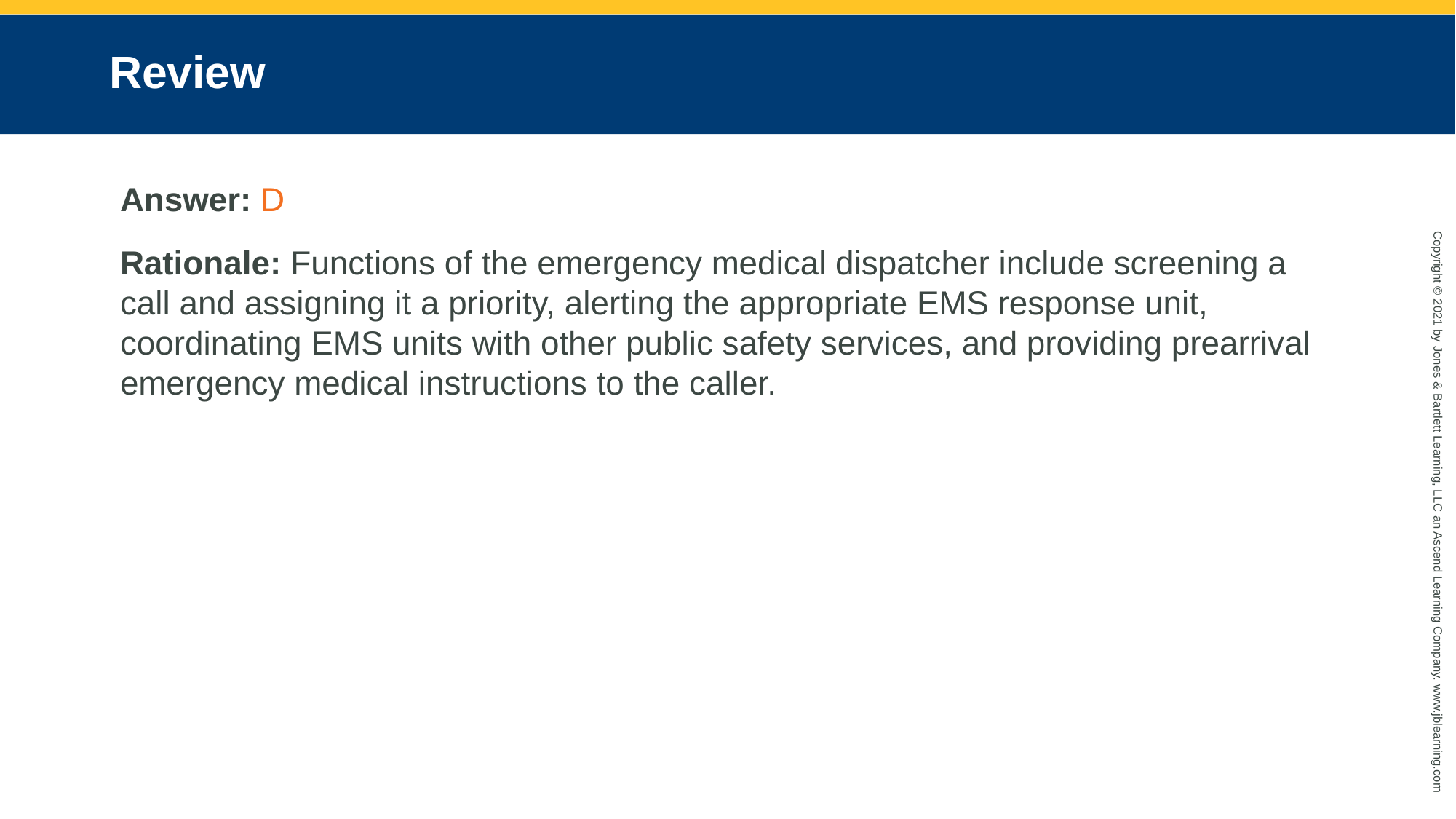

# Review
Answer: D
Rationale: Functions of the emergency medical dispatcher include screening a call and assigning it a priority, alerting the appropriate EMS response unit, coordinating EMS units with other public safety services, and providing prearrival emergency medical instructions to the caller.